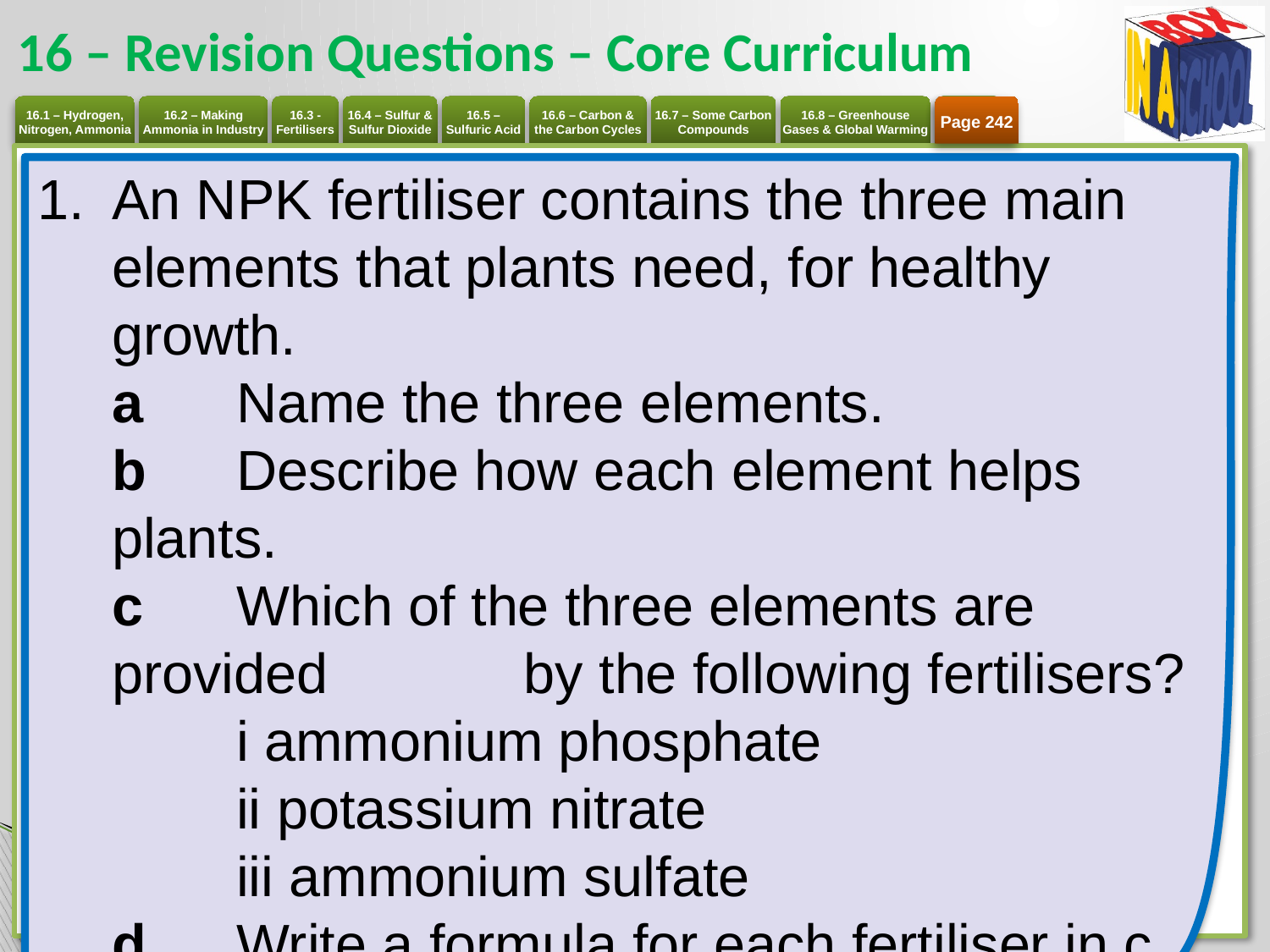

# 16 – Revision Questions – Core Curriculum
Page 242
An NPK fertiliser contains the three main elements that plants need, for healthy growth.
a 	Name the three elements.
b 	Describe how each element helps plants.
c 	Which of the three elements are provided 	by the following fertilisers?
	i ammonium phosphate
	ii potassium nitrate
	iii ammonium sulfate
d 	Write a formula for each fertiliser in c.